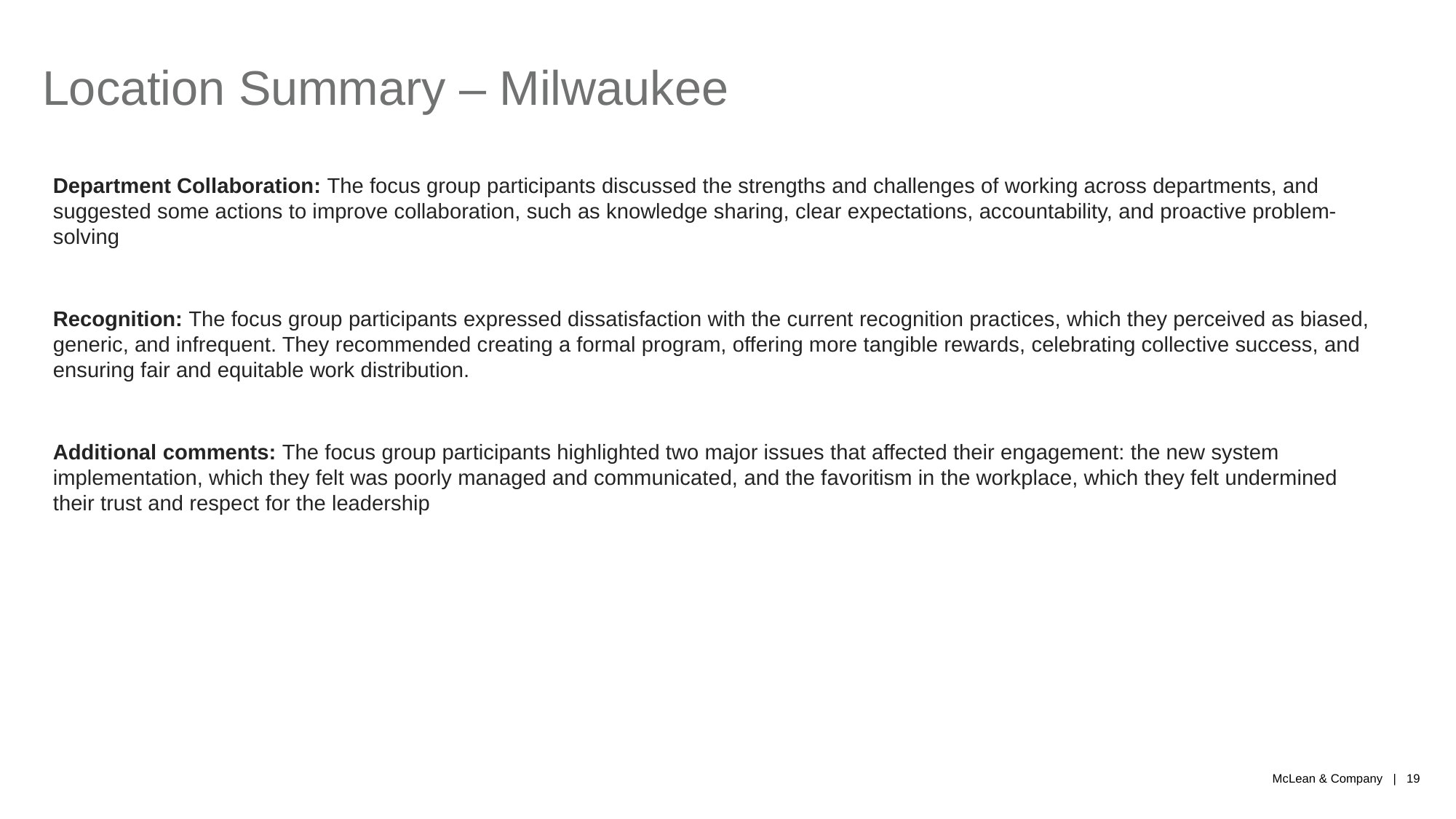

# Location Summary – Milwaukee
Department Collaboration: The focus group participants discussed the strengths and challenges of working across departments, and suggested some actions to improve collaboration, such as knowledge sharing, clear expectations, accountability, and proactive problem-solving
Recognition: The focus group participants expressed dissatisfaction with the current recognition practices, which they perceived as biased, generic, and infrequent. They recommended creating a formal program, offering more tangible rewards, celebrating collective success, and ensuring fair and equitable work distribution.
Additional comments: The focus group participants highlighted two major issues that affected their engagement: the new system implementation, which they felt was poorly managed and communicated, and the favoritism in the workplace, which they felt undermined their trust and respect for the leadership